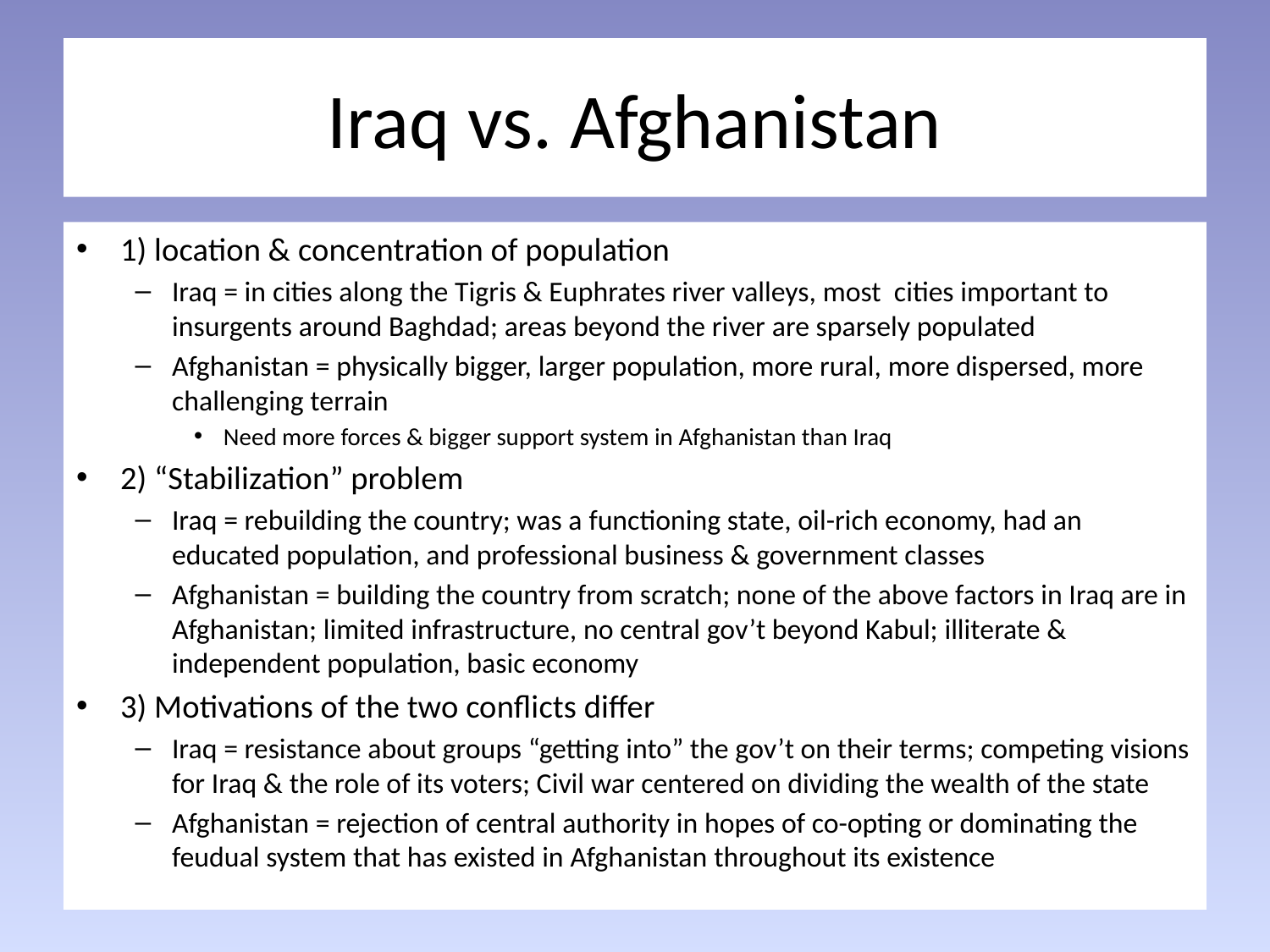

# Iraq vs. Afghanistan
1) location & concentration of population
Iraq = in cities along the Tigris & Euphrates river valleys, most  cities important to insurgents around Baghdad; areas beyond the river are sparsely populated
Afghanistan = physically bigger, larger population, more rural, more dispersed, more challenging terrain
Need more forces & bigger support system in Afghanistan than Iraq
2) “Stabilization” problem
Iraq = rebuilding the country; was a functioning state, oil-rich economy, had an educated population, and professional business & government classes
Afghanistan = building the country from scratch; none of the above factors in Iraq are in Afghanistan; limited infrastructure, no central gov’t beyond Kabul; illiterate & independent population, basic economy
3) Motivations of the two conflicts differ
Iraq = resistance about groups “getting into” the gov’t on their terms; competing visions for Iraq & the role of its voters; Civil war centered on dividing the wealth of the state
Afghanistan = rejection of central authority in hopes of co-opting or dominating the feudual system that has existed in Afghanistan throughout its existence